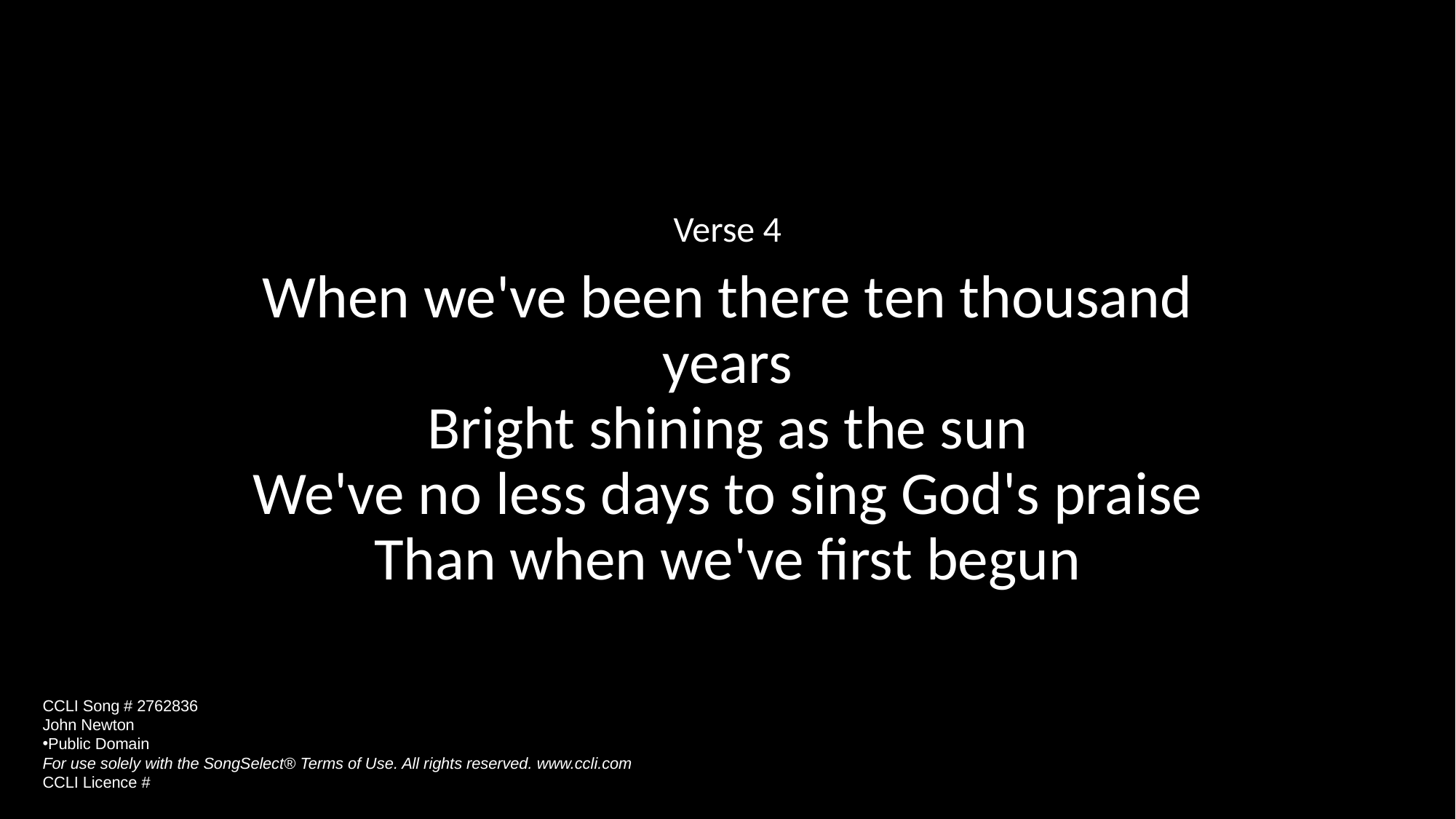

Verse 4
When we've been there ten thousand years
Bright shining as the sun
We've no less days to sing God's praise
Than when we've first begun

CCLI Song # 2762836
John Newton
Public Domain
For use solely with the SongSelect® Terms of Use. All rights reserved. www.ccli.com
CCLI Licence #